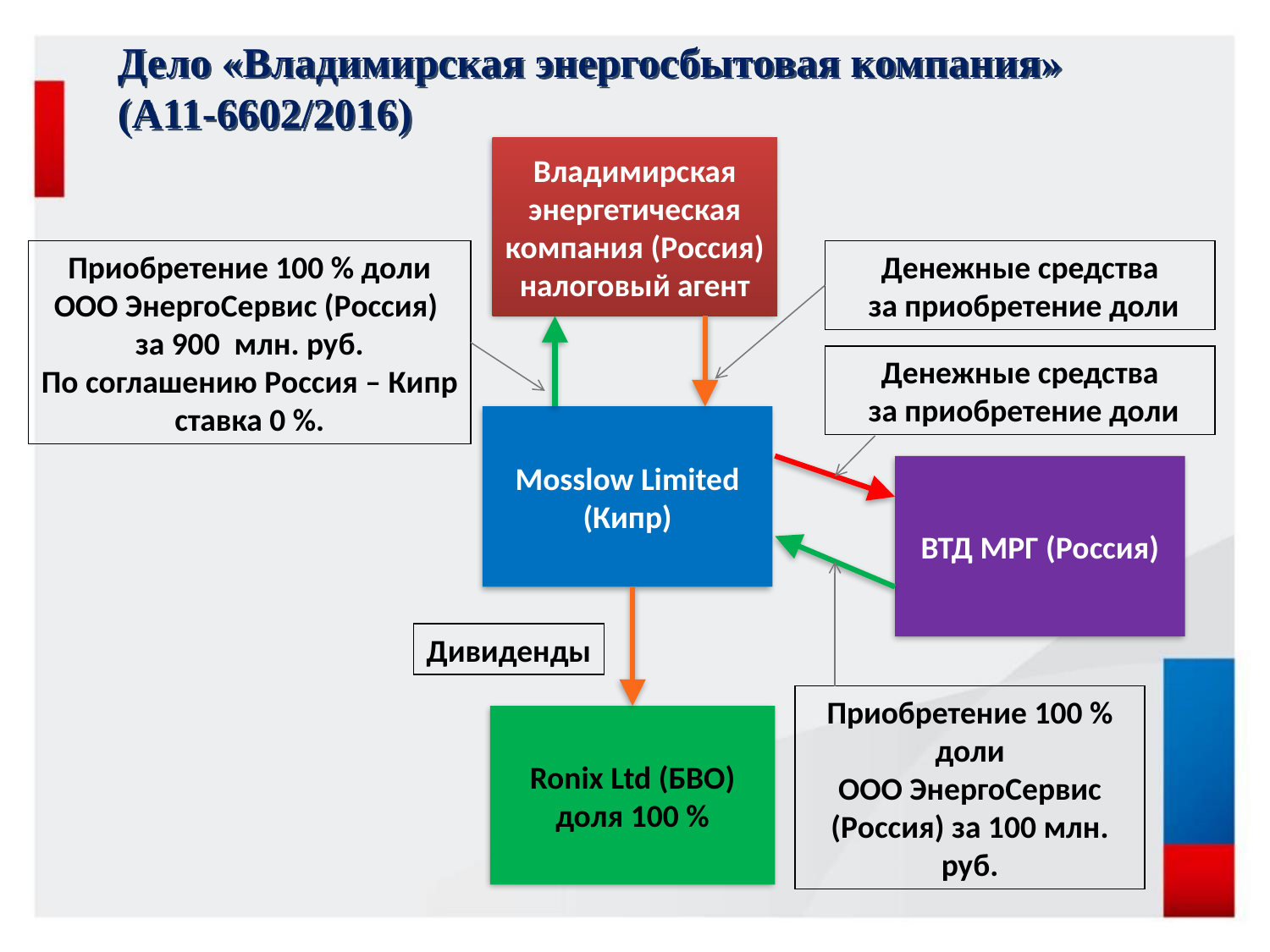

# Дело «Владимирская энергосбытовая компания» (А11-6602/2016)
Владимирская энергетическая компания (Россия)
налоговый агент
Приобретение 100 % доли
ООО ЭнергоСервис (Россия)
за 900  млн. руб.
По соглашению Россия – Кипр
 ставка 0 %.
Денежные средства
 за приобретение доли
Денежные средства
 за приобретение доли
Mosslow Limited (Кипр)
ВТД МРГ (Россия)
Дивиденды
Приобретение 100 % доли
ООО ЭнергоСервис (Россия) за 100 млн. руб.
Ronix Ltd (БВО)
доля 100 %